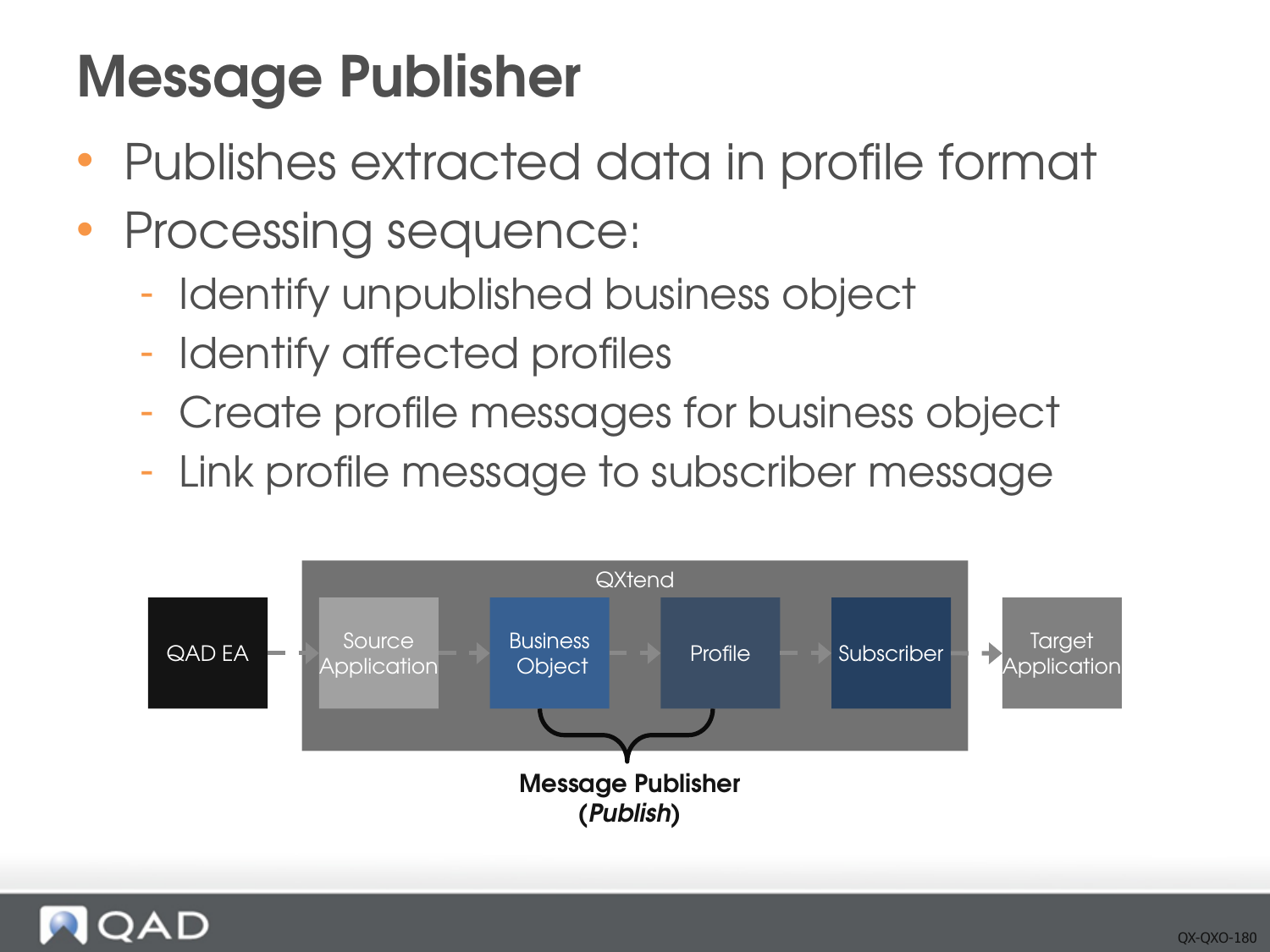

# Message Publisher
Publishes extracted data in profile format
Processing sequence:
Identify unpublished business object
Identify affected profiles
Create profile messages for business object
Link profile message to subscriber message
QXtend
QAD EA
Source
Application
Business
 Object
Profile
Subscriber
Target
Application

Message Publisher
(Publish)
QX-QXO-180